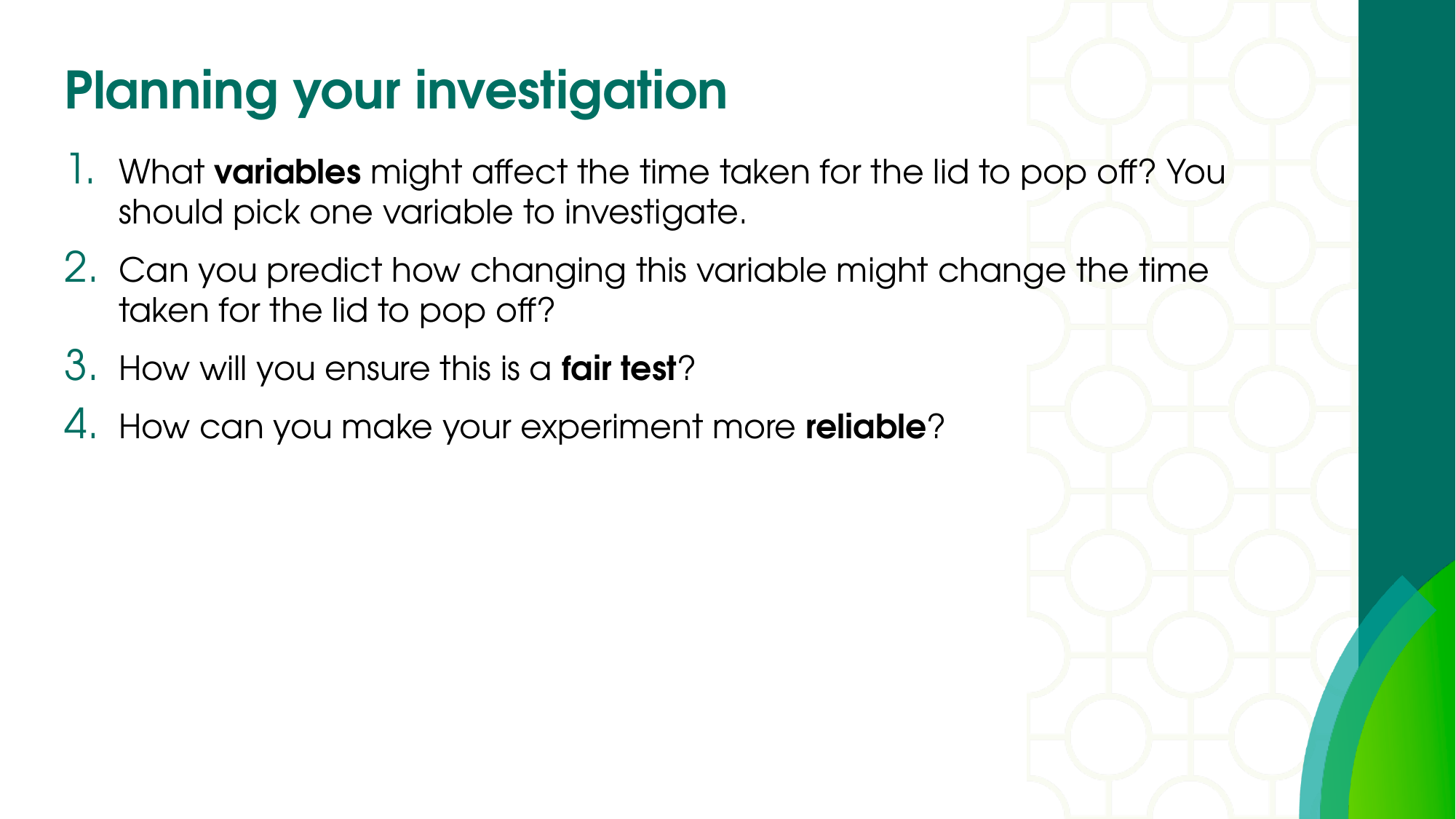

# Planning your investigation
What variables might affect the time taken for the lid to pop off? You should pick one variable to investigate.
Can you predict how changing this variable might change the time taken for the lid to pop off?
How will you ensure this is a fair test?
How can you make your experiment more reliable?